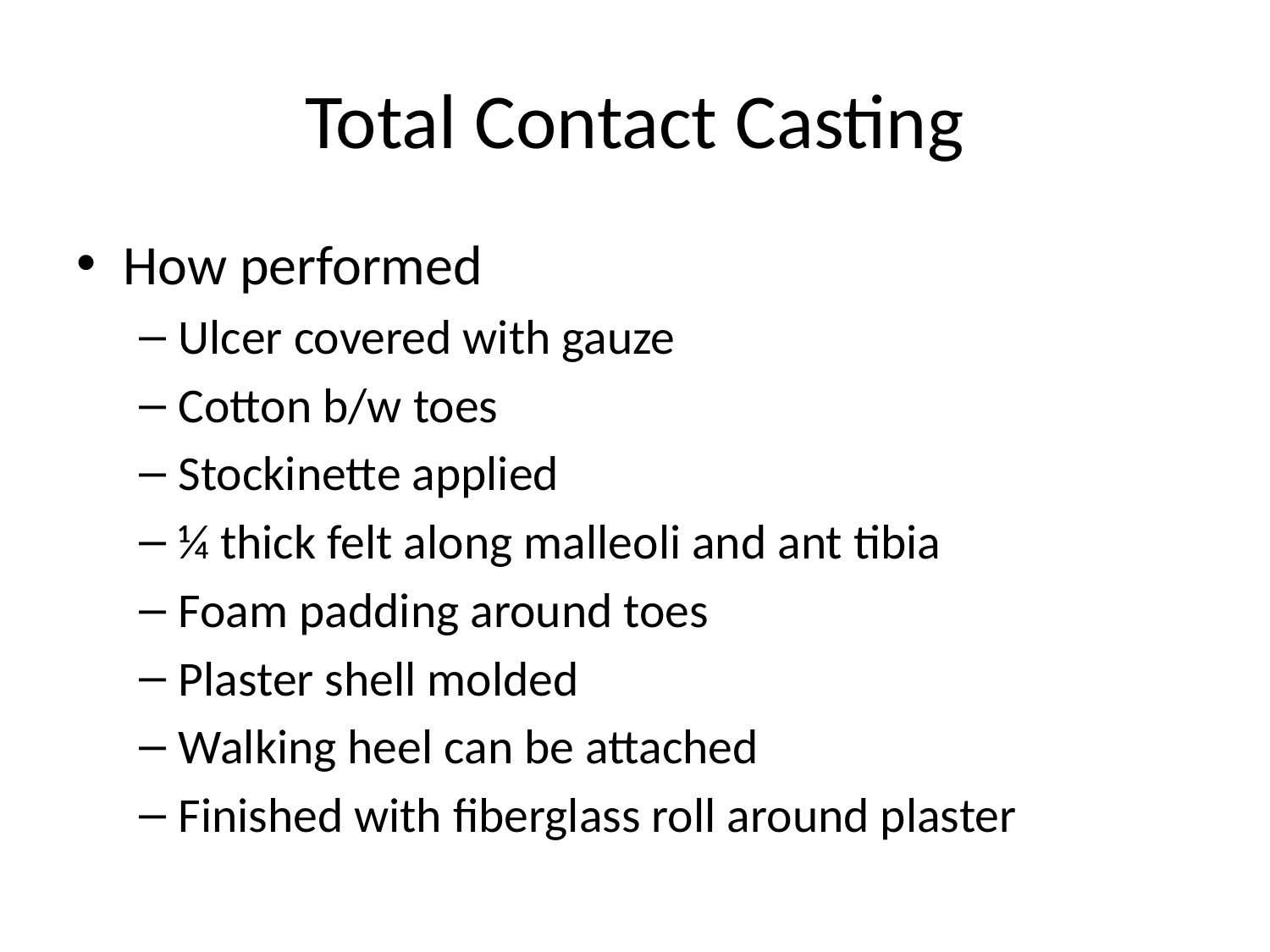

# Total Contact Casting
How performed
Ulcer covered with gauze
Cotton b/w toes
Stockinette applied
¼ thick felt along malleoli and ant tibia
Foam padding around toes
Plaster shell molded
Walking heel can be attached
Finished with fiberglass roll around plaster